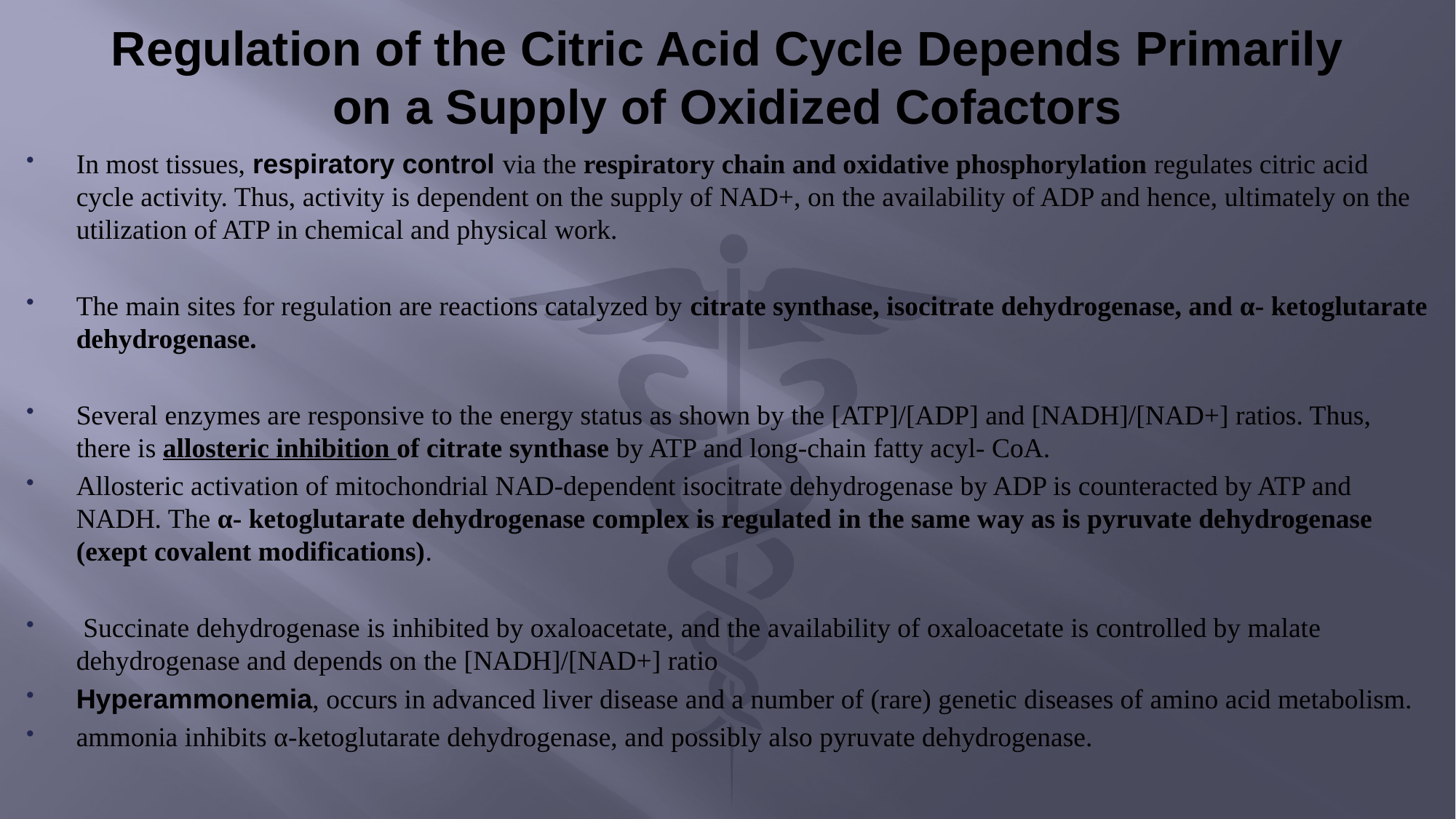

# Regulation of the Citric Acid Cycle Depends Primarily on a Supply of Oxidized Cofactors
In most tissues, respiratory control via the respiratory chain and oxidative phosphorylation regulates citric acid cycle activity. Thus, activity is dependent on the supply of NAD+, on the availability of ADP and hence, ultimately on the utilization of ATP in chemical and physical work.

The main sites for regulation are reactions catalyzed by citrate synthase, isocitrate dehydrogenase, and α- ketoglutarate dehydrogenase.

Several enzymes are responsive to the energy status as shown by the [ATP]/[ADP] and [NADH]/[NAD+] ratios. Thus, there is allosteric inhibition of citrate synthase by ATP and long-chain fatty acyl- CoA.
Allosteric activation of mitochondrial NAD-dependent isocitrate dehydrogenase by ADP is counteracted by ATP and NADH. The α- ketoglutarate dehydrogenase complex is regulated in the same way as is pyruvate dehydrogenase (exept covalent modifications).

 Succinate dehydrogenase is inhibited by oxaloacetate, and the availability of oxaloacetate is controlled by malate dehydrogenase and depends on the [NADH]/[NAD+] ratio
Hyperammonemia, occurs in advanced liver disease and a number of (rare) genetic diseases of amino acid metabolism.
ammonia inhibits α-ketoglutarate dehydrogenase, and possibly also pyruvate dehydrogenase.